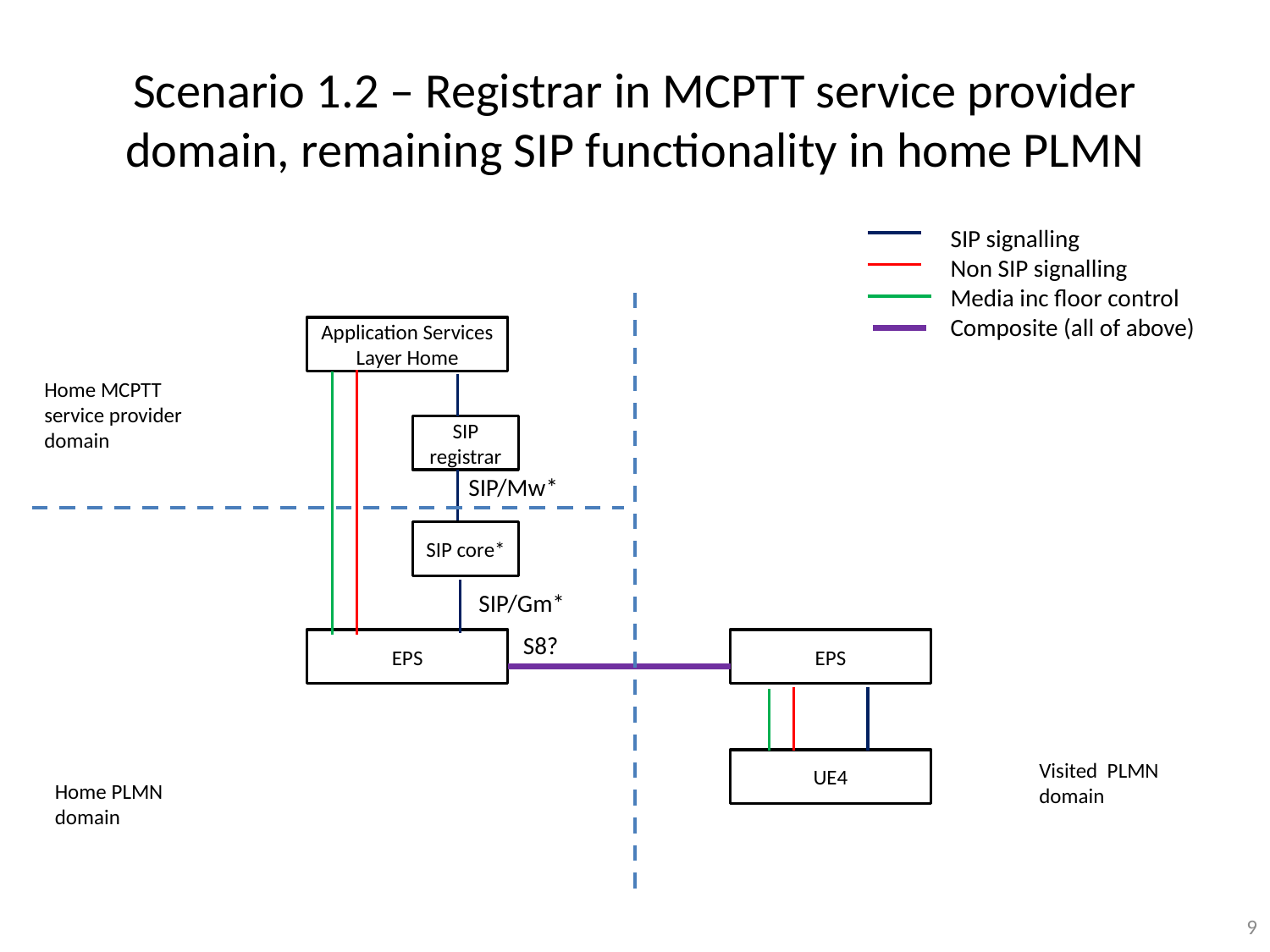

# Scenario 1.2 – Registrar in MCPTT service provider domain, remaining SIP functionality in home PLMN
SIP signalling
Non SIP signalling
Media inc floor control
Composite (all of above)
Application Services Layer Home
Home MCPTT service provider domain
SIP registrar
SIP/Mw*
SIP core*
SIP/Gm*
S8?
EPS
EPS
UE4
Visited  PLMN domain
Home PLMN domain
9